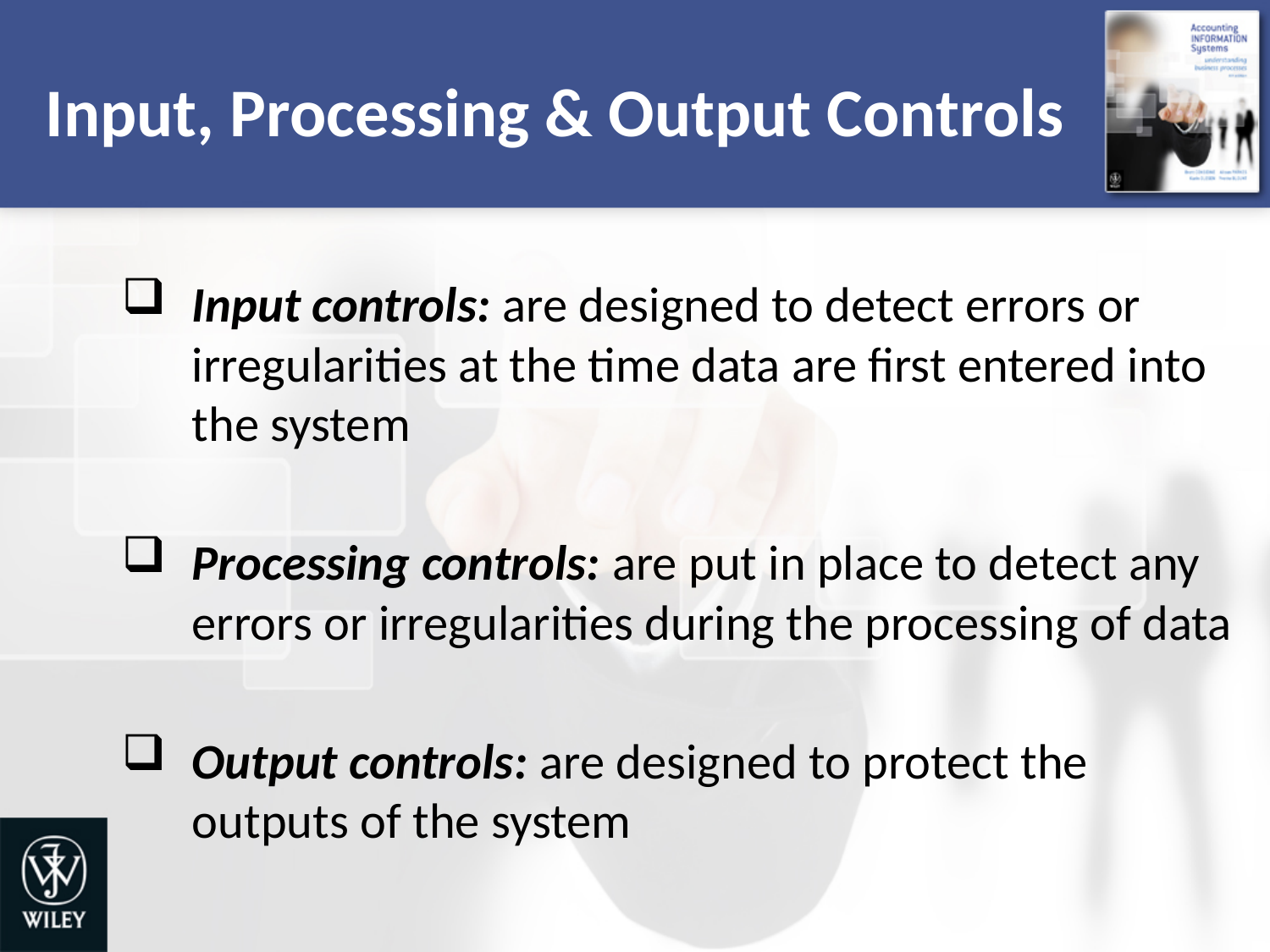

# Input, Processing & Output Controls
Input controls: are designed to detect errors or irregularities at the time data are first entered into the system

Processing controls: are put in place to detect any errors or irregularities during the processing of data

Output controls: are designed to protect the outputs of the system